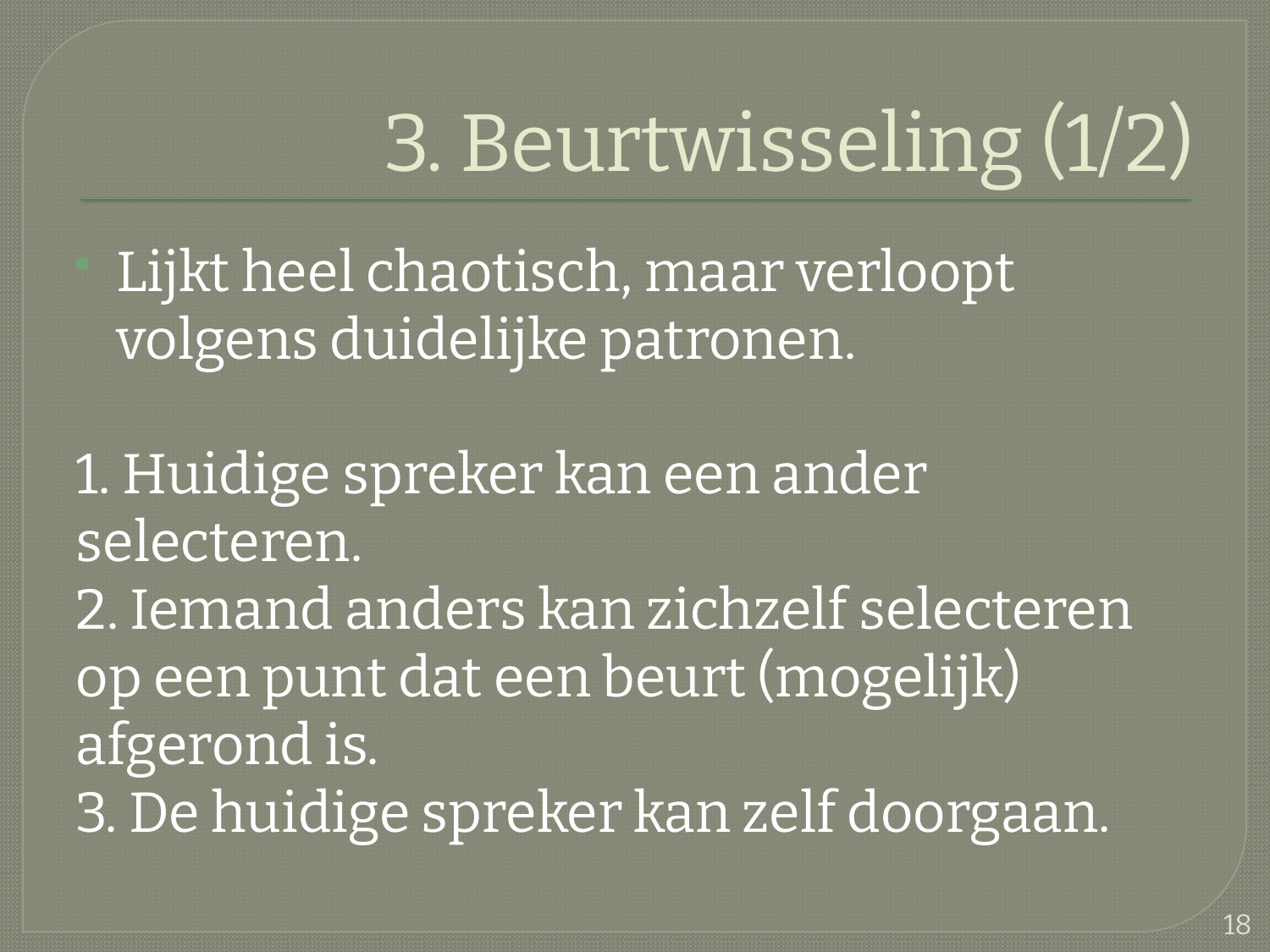

# 3. Beurtwisseling (1/2)
Lijkt heel chaotisch, maar verloopt volgens duidelijke patronen.

1. Huidige spreker kan een ander selecteren.
2. Iemand anders kan zichzelf selecteren op een punt dat een beurt (mogelijk) afgerond is.
3. De huidige spreker kan zelf doorgaan.
18